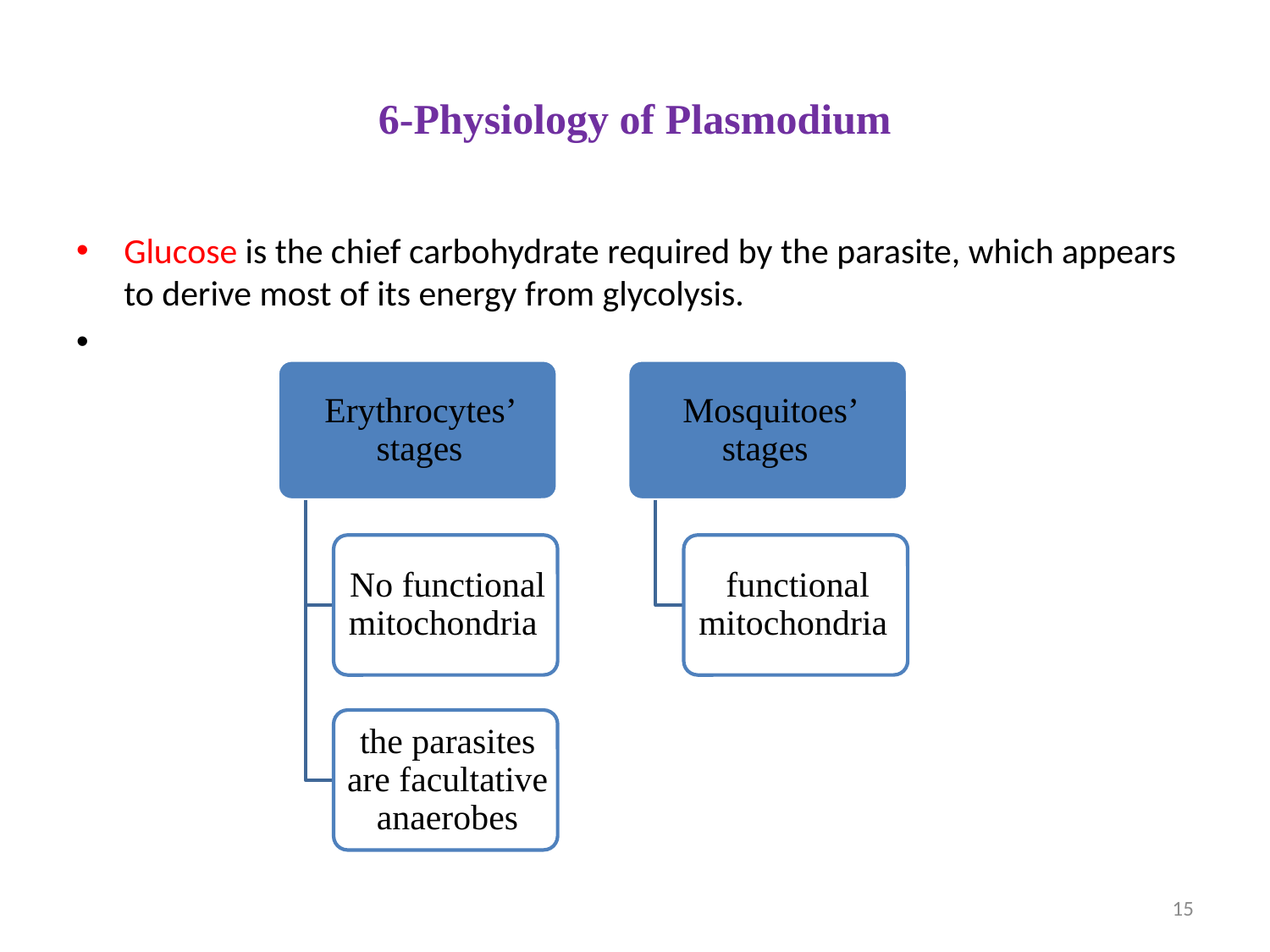

# 6-Physiology of Plasmodium
Glucose is the chief carbohydrate required by the parasite, which appears to derive most of its energy from glycolysis.

Erythrocytes’ stages
No functional mitochondria
the parasites are facultative anaerobes
Mosquitoes’ stages
functional mitochondria
15